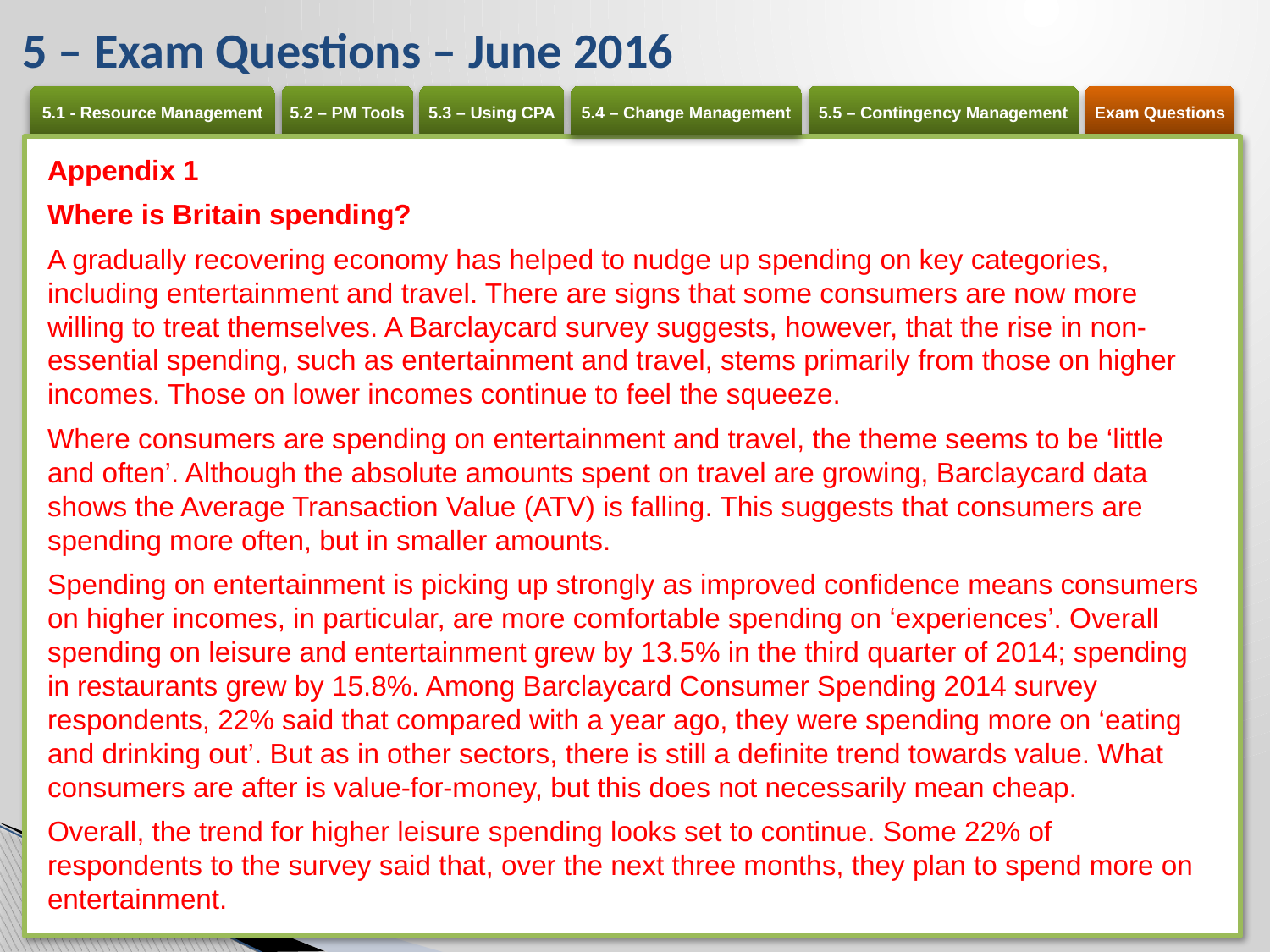

# 5 – Exam Questions – June 2016
Appendix 1
Where is Britain spending?
A gradually recovering economy has helped to nudge up spending on key categories, including entertainment and travel. There are signs that some consumers are now more willing to treat themselves. A Barclaycard survey suggests, however, that the rise in non-essential spending, such as entertainment and travel, stems primarily from those on higher incomes. Those on lower incomes continue to feel the squeeze.
Where consumers are spending on entertainment and travel, the theme seems to be ‘little and often’. Although the absolute amounts spent on travel are growing, Barclaycard data shows the Average Transaction Value (ATV) is falling. This suggests that consumers are spending more often, but in smaller amounts.
Spending on entertainment is picking up strongly as improved confidence means consumers on higher incomes, in particular, are more comfortable spending on ‘experiences’. Overall spending on leisure and entertainment grew by 13.5% in the third quarter of 2014; spending in restaurants grew by 15.8%. Among Barclaycard Consumer Spending 2014 survey respondents, 22% said that compared with a year ago, they were spending more on ‘eating and drinking out’. But as in other sectors, there is still a definite trend towards value. What consumers are after is value-for-money, but this does not necessarily mean cheap.
Overall, the trend for higher leisure spending looks set to continue. Some 22% of respondents to the survey said that, over the next three months, they plan to spend more on entertainment.